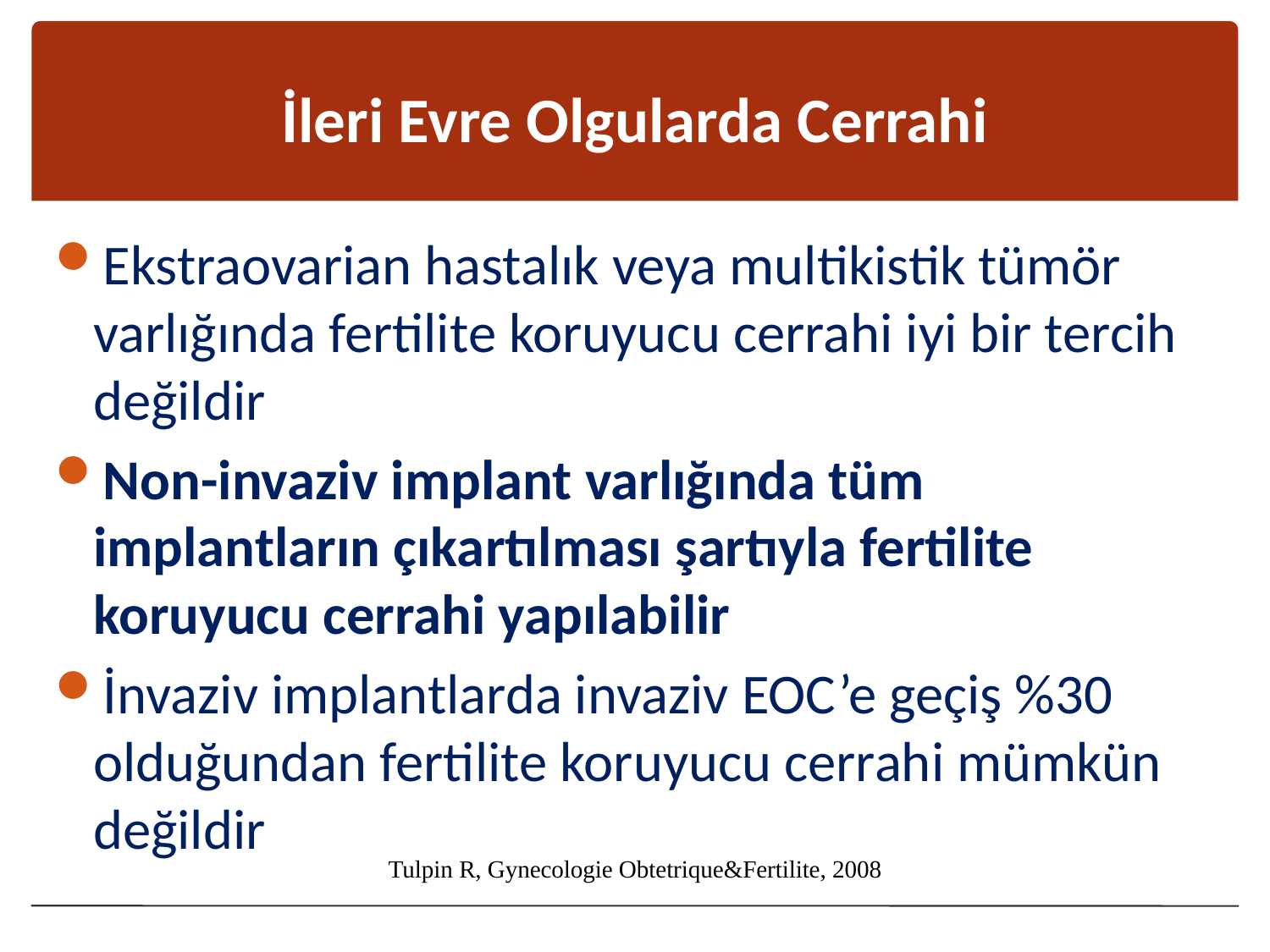

# İleri Evre Olgularda Cerrahi
Ekstraovarian hastalık veya multikistik tümör varlığında fertilite koruyucu cerrahi iyi bir tercih değildir
Non-invaziv implant varlığında tüm implantların çıkartılması şartıyla fertilite koruyucu cerrahi yapılabilir
İnvaziv implantlarda invaziv EOC’e geçiş %30 olduğundan fertilite koruyucu cerrahi mümkün değildir
Tulpin R, Gynecologie Obtetrique&Fertilite, 2008